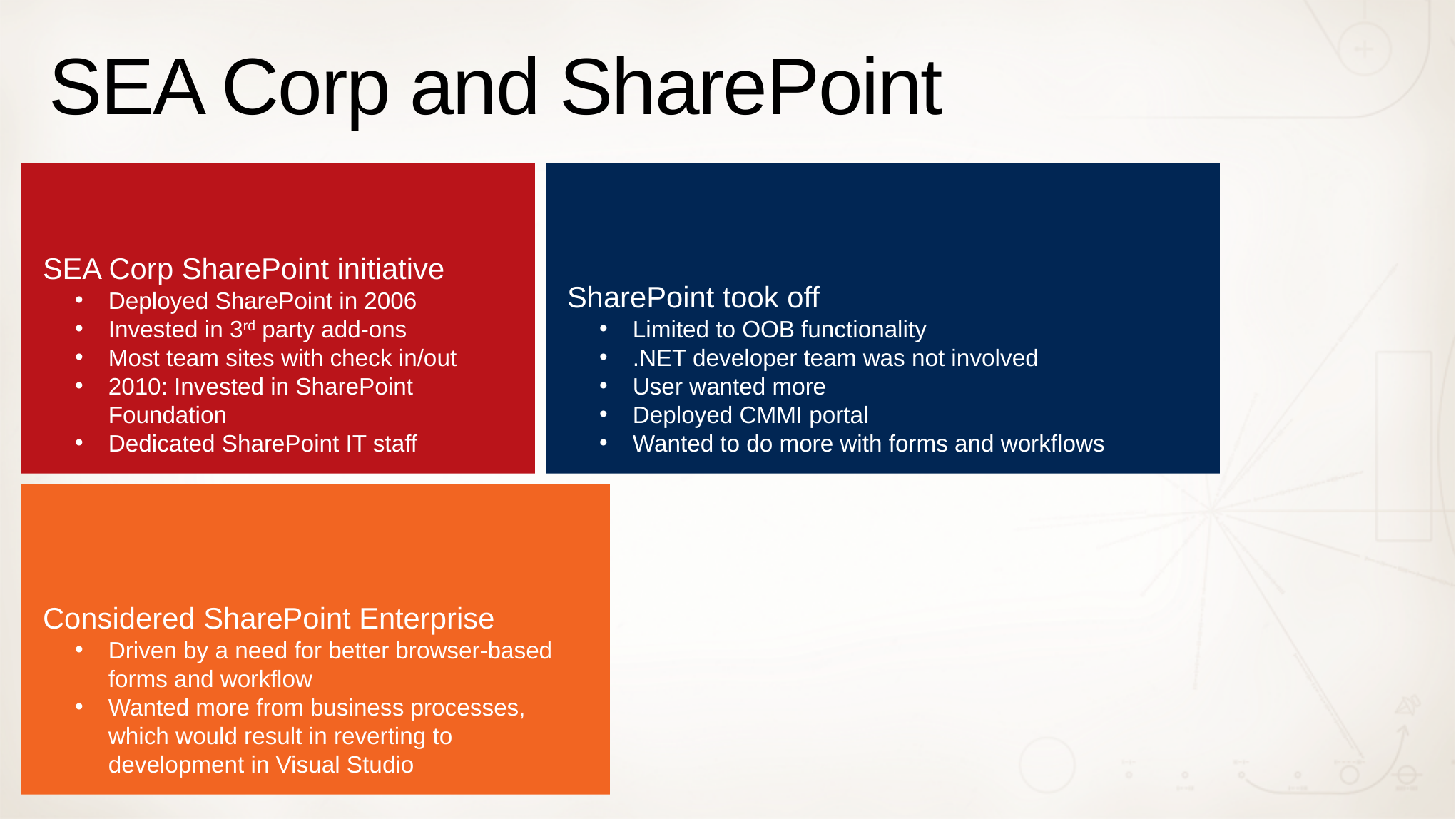

# SEA Corp and SharePoint
SharePoint took off
Limited to OOB functionality
.NET developer team was not involved
User wanted more
Deployed CMMI portal
Wanted to do more with forms and workflows
SEA Corp SharePoint initiative
Deployed SharePoint in 2006
Invested in 3rd party add-ons
Most team sites with check in/out
2010: Invested in SharePoint Foundation
Dedicated SharePoint IT staff
Considered SharePoint Enterprise
Driven by a need for better browser-based forms and workflow
Wanted more from business processes, which would result in reverting to development in Visual Studio